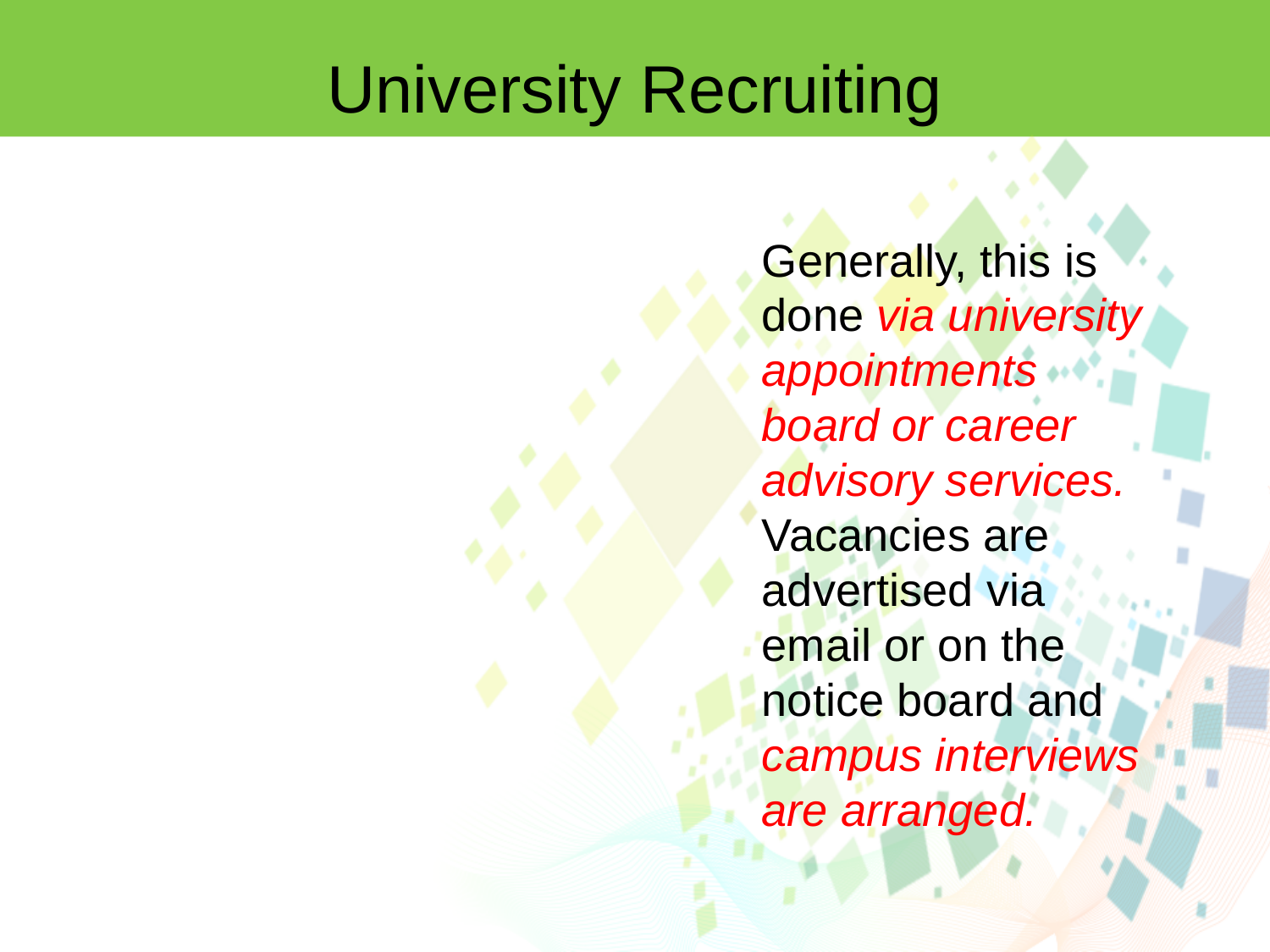

University Recruiting
Generally, this is done via university appointments board or career advisory services. Vacancies are advertised via email or on the notice board and campus interviews are arranged.